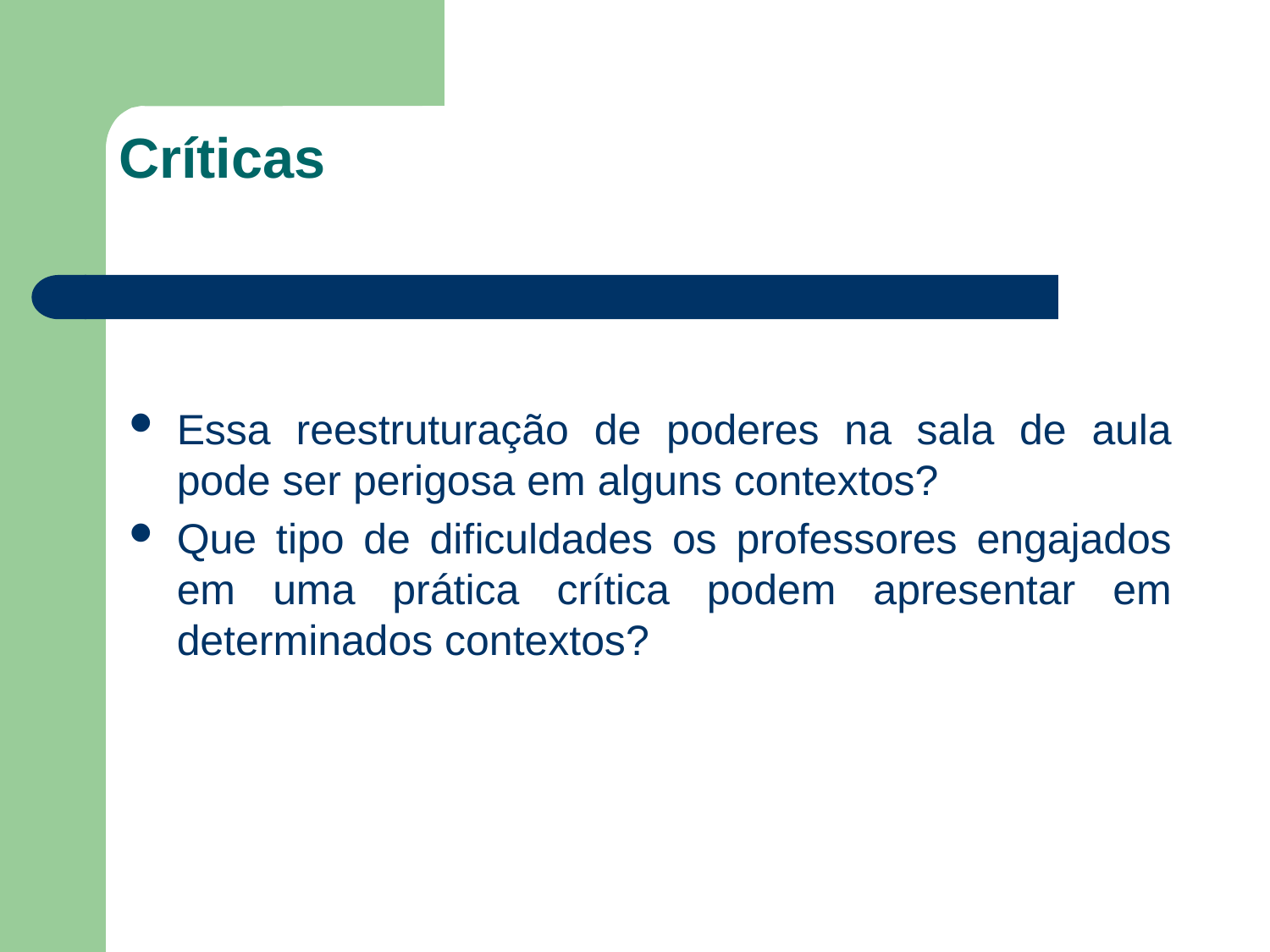

# Críticas

Essa reestruturação de poderes na sala de aula pode ser perigosa em alguns contextos?
Que tipo de dificuldades os professores engajados em uma prática crítica podem apresentar em determinados contextos?